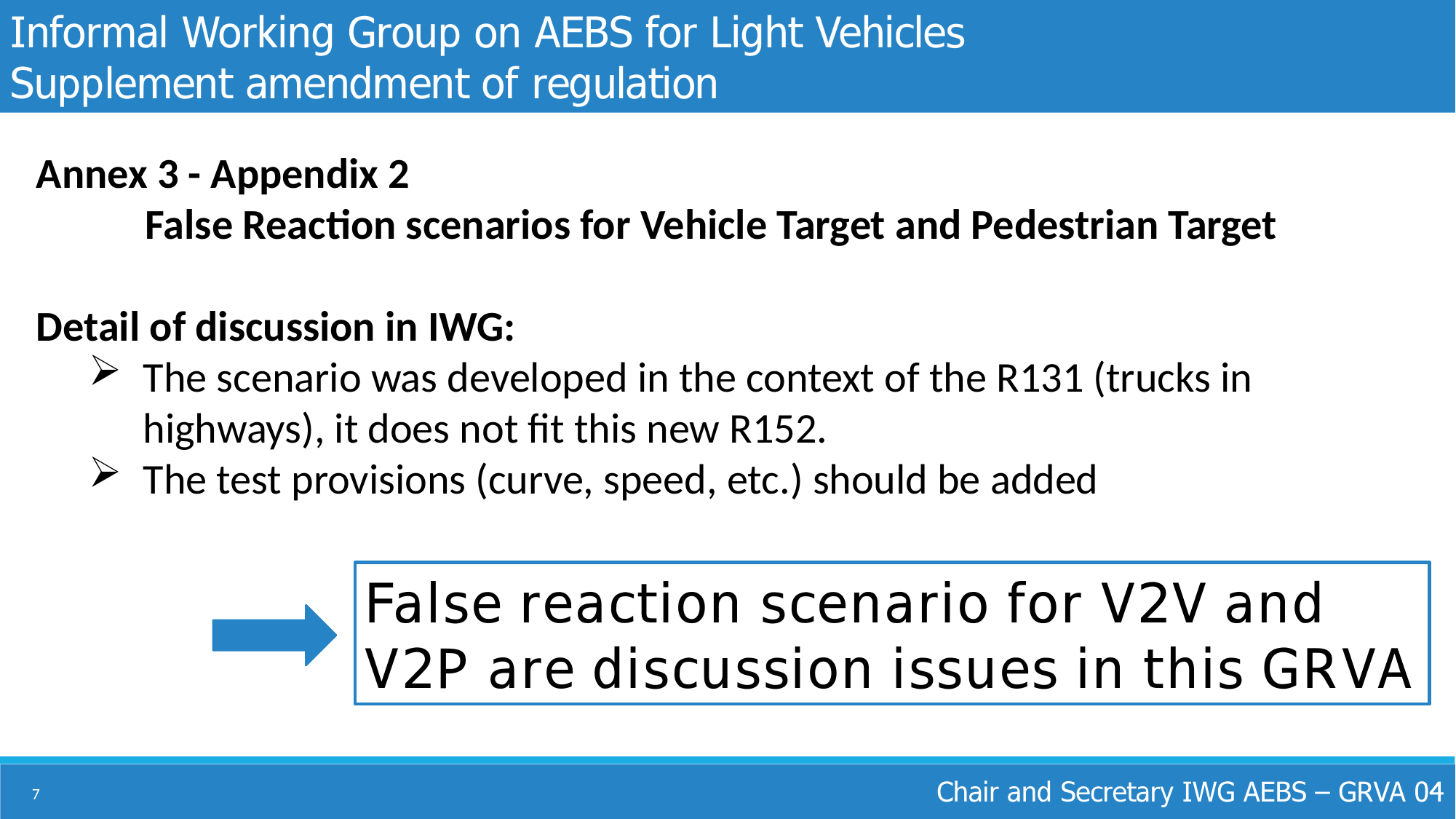

Informal Working Group on AEBS for Light Vehicles
Supplement amendment of regulation
Annex 3 - Appendix 2
	False Reaction scenarios for Vehicle Target and Pedestrian Target

Detail of discussion in IWG:
The scenario was developed in the context of the R131 (trucks in highways), it does not fit this new R152.
The test provisions (curve, speed, etc.) should be added
False reaction scenario for V2V and V2P are discussion issues in this GRVA

Chair and Secretary IWG AEBS – GRVA 04
7